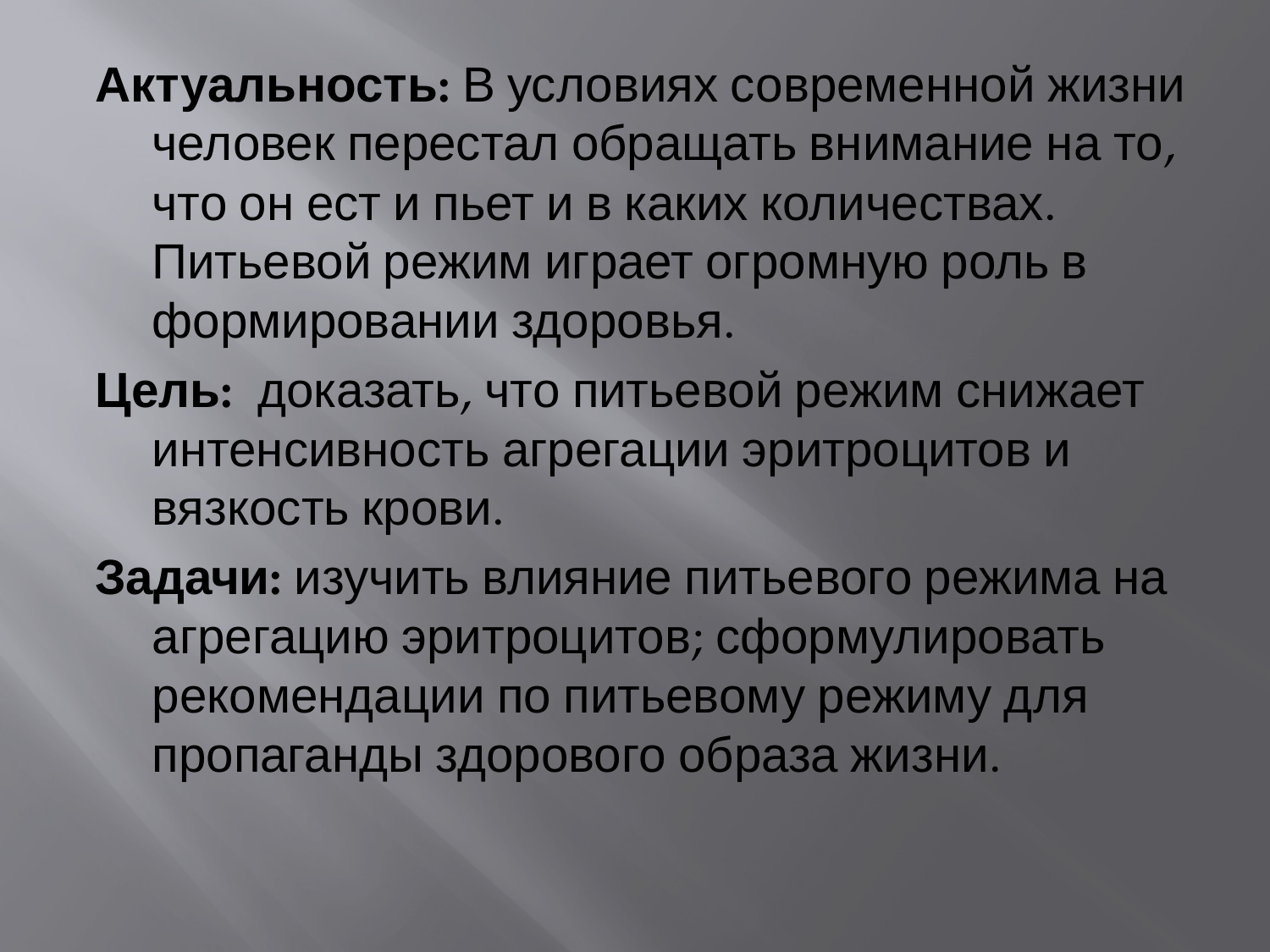

Актуальность: В условиях современной жизни человек перестал обращать внимание на то, что он ест и пьет и в каких количествах. Питьевой режим играет огромную роль в формировании здоровья.
Цель:  доказать, что питьевой режим снижает интенсивность агрегации эритроцитов и вязкость крови.
Задачи: изучить влияние питьевого режима на агрегацию эритроцитов; сформулировать рекомендации по питьевому режиму для пропаганды здорового образа жизни.